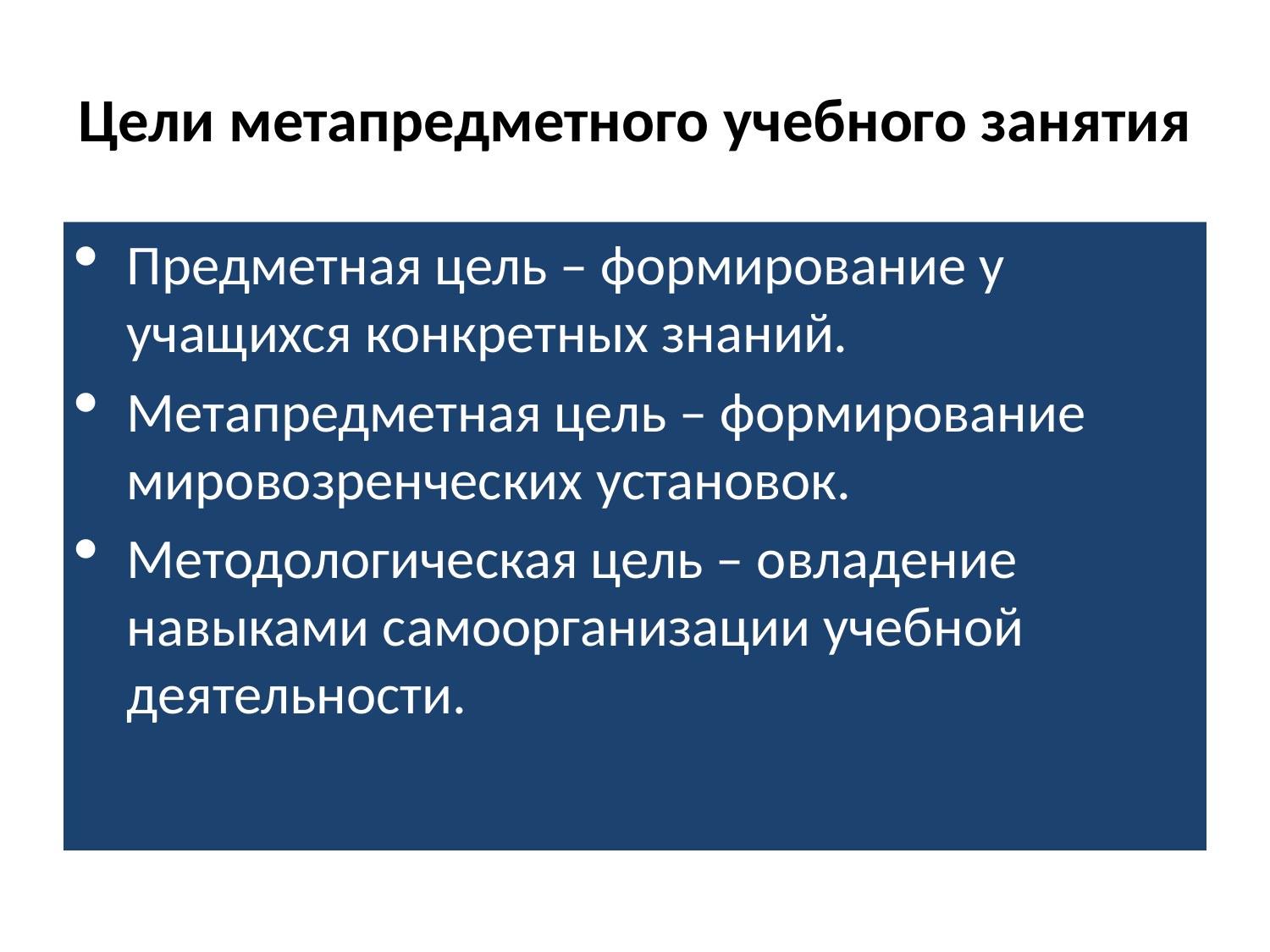

# Цели метапредметного учебного занятия
Предметная цель – формирование у учащихся конкретных знаний.
Метапредметная цель – формирование мировозренческих установок.
Методологическая цель – овладение навыками самоорганизации учебной деятельности.